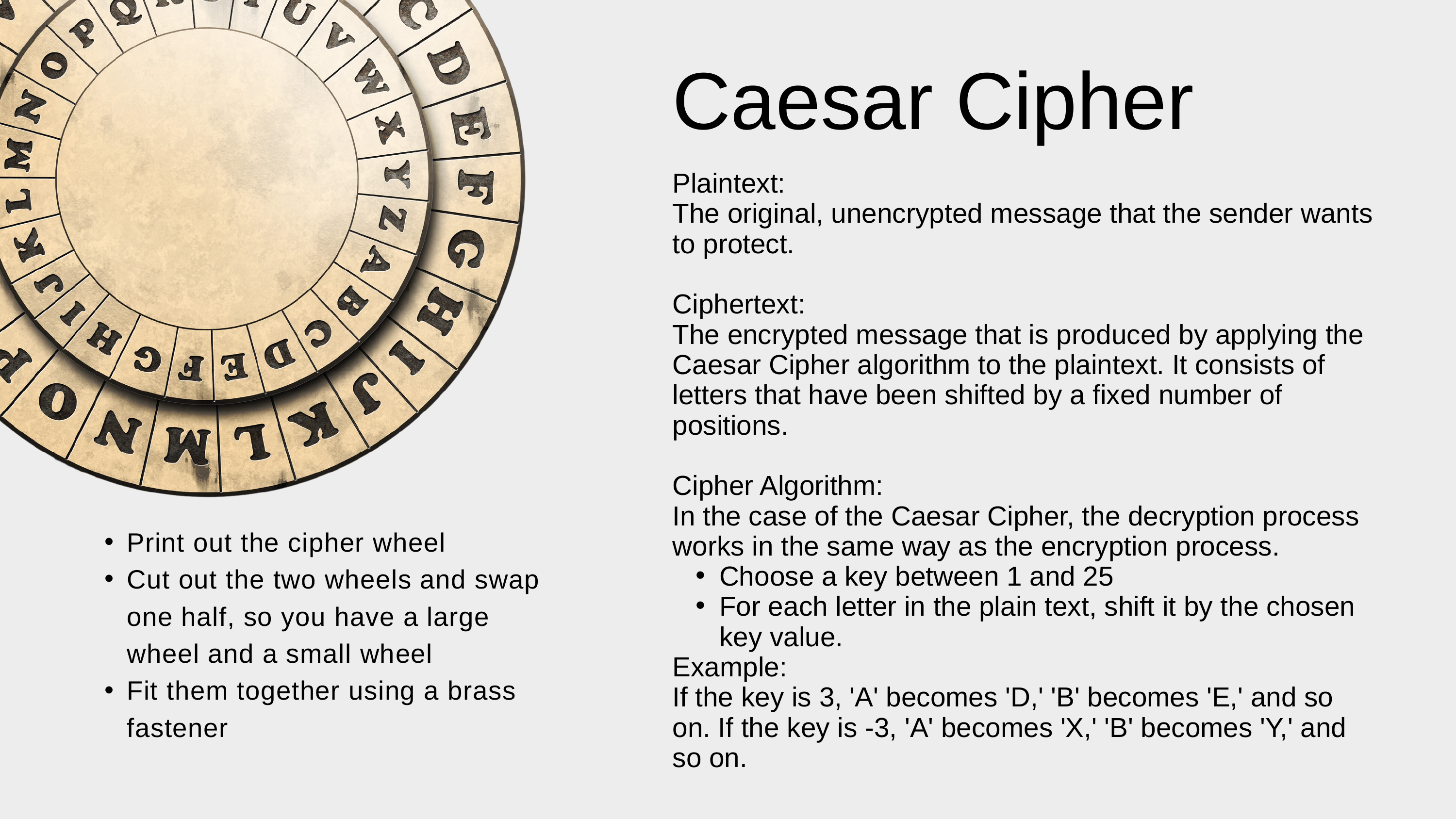

Caesar Cipher
Plaintext:
The original, unencrypted message that the sender wants to protect.

Ciphertext:
The encrypted message that is produced by applying the Caesar Cipher algorithm to the plaintext. It consists of letters that have been shifted by a fixed number of positions.

Cipher Algorithm:
In the case of the Caesar Cipher, the decryption process works in the same way as the encryption process.
Choose a key between 1 and 25
For each letter in the plain text, shift it by the chosen key value.
Example:
If the key is 3, 'A' becomes 'D,' 'B' becomes 'E,' and so on. If the key is -3, 'A' becomes 'X,' 'B' becomes 'Y,' and so on.
Print out the cipher wheel
Cut out the two wheels and swap one half, so you have a large wheel and a small wheel
Fit them together using a brass fastener